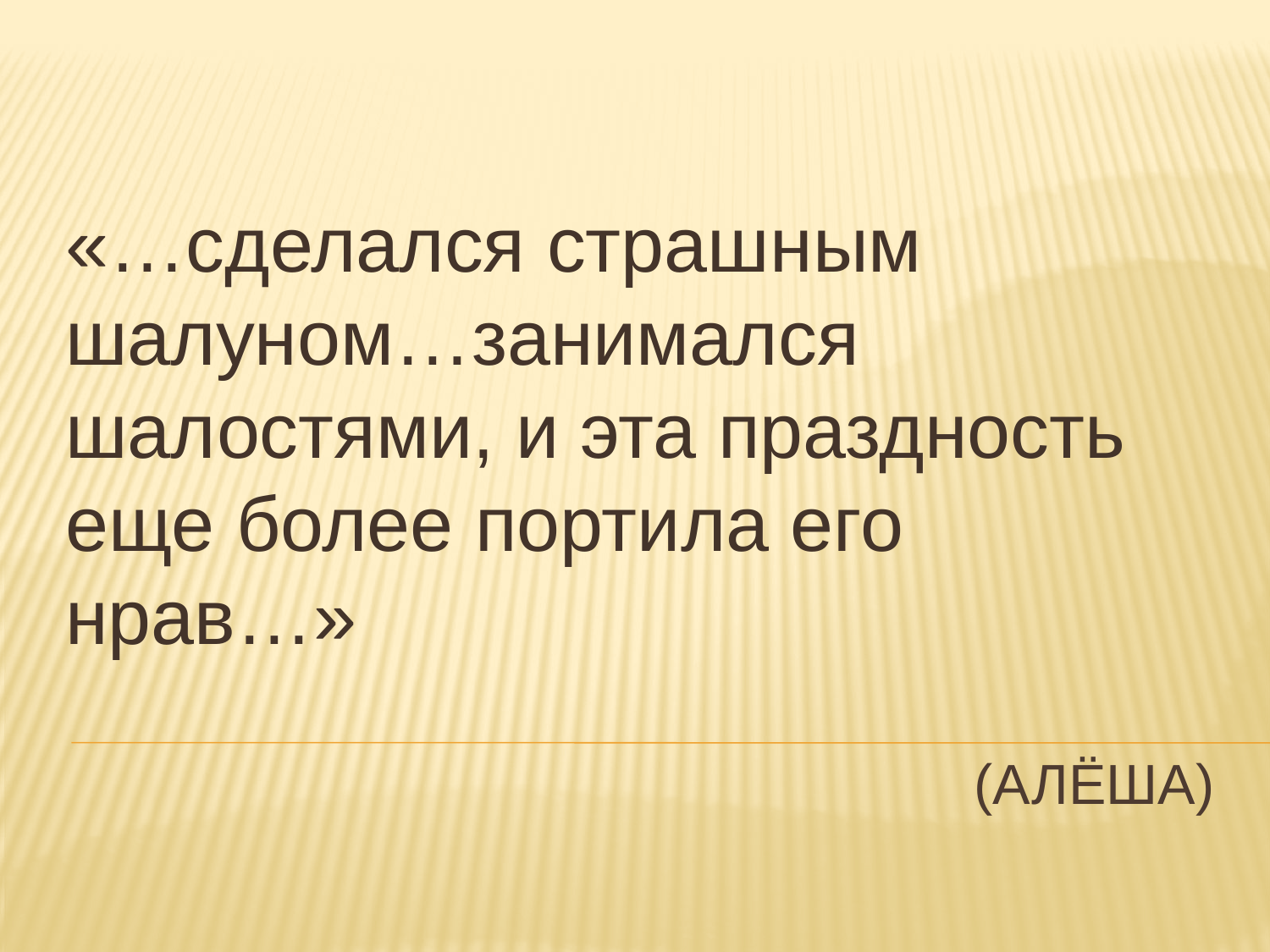

«…сделался страшным шалуном…занимался шалостями, и эта праздность еще более портила его нрав…»
# (АЛЁША)